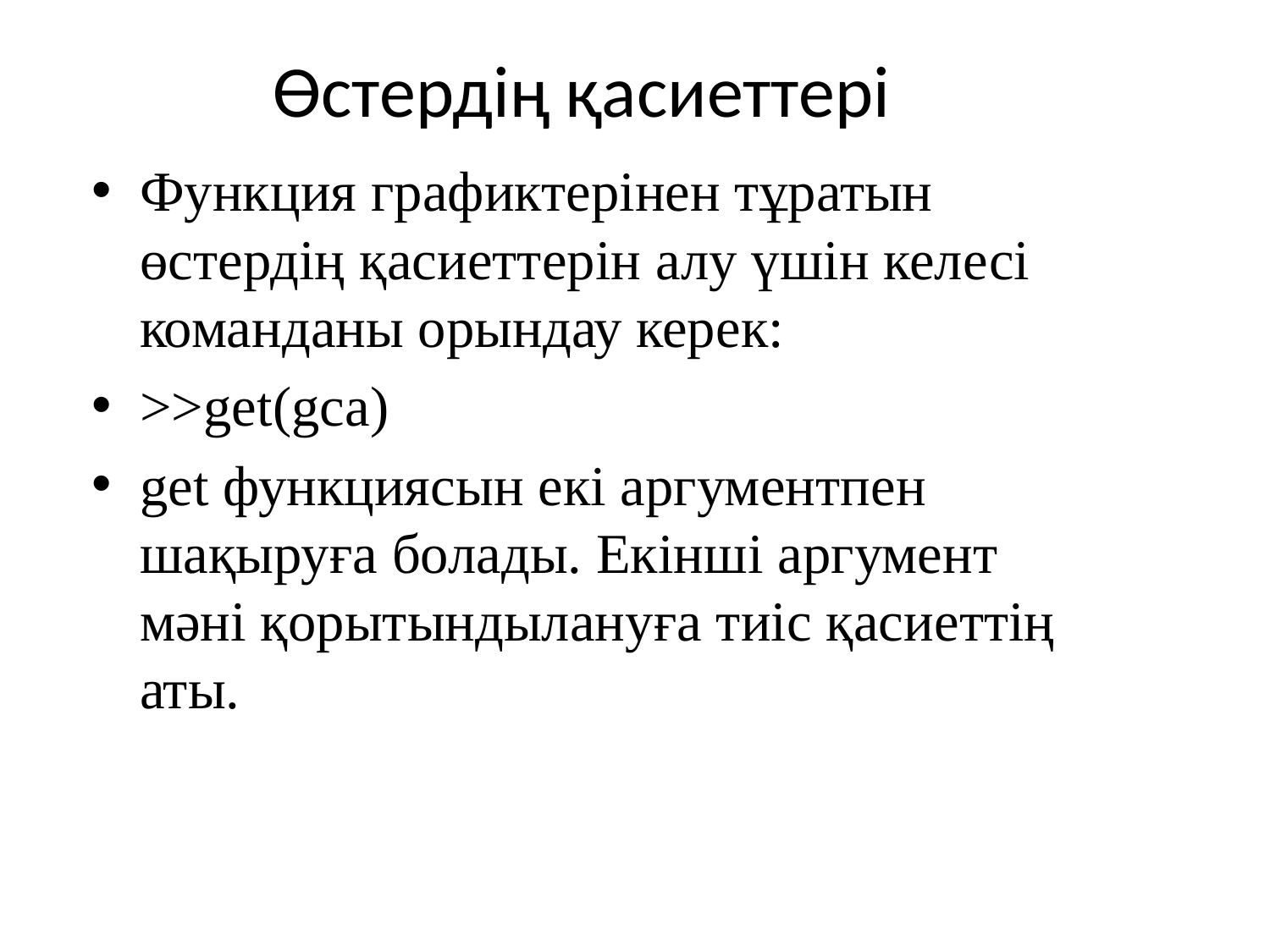

# Өстердің қасиеттері
Функция графиктерінен тұратын өстердің қасиеттерін алу үшін келесі команданы орындау керек:
>>get(gca)
get функциясын екі аргументпен шақыруға болады. Екінші аргумент мәні қорытындылануға тиіс қасиеттің аты.